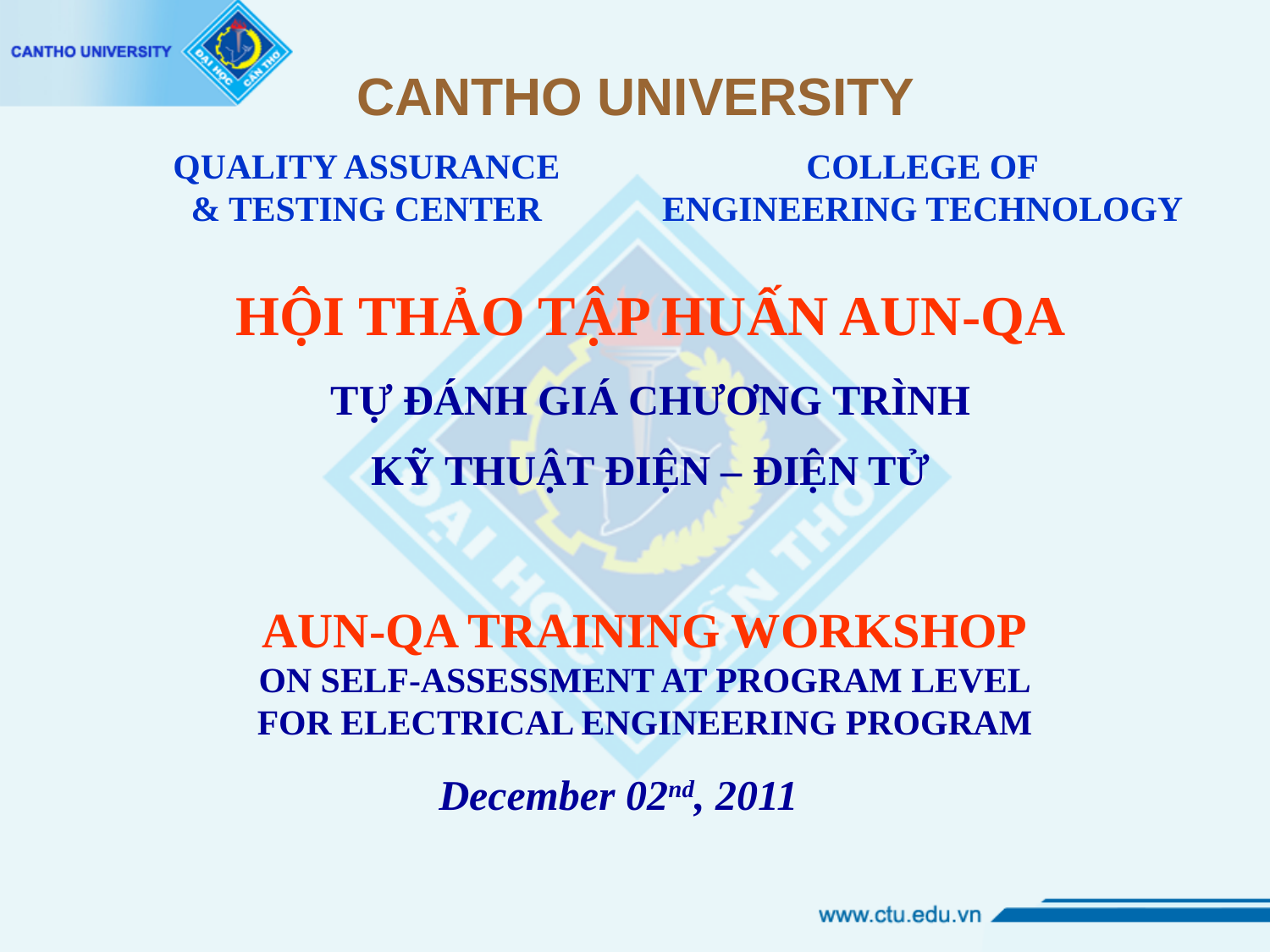

CANTHO UNIVERSITY
QUALITY ASSURANCE
& TESTING CENTER
COLLEGE OF
ENGINEERING TECHNOLOGY
HỘI THẢO TẬP HUẤN AUN-QA
TỰ ĐÁNH GIÁ CHƯƠNG TRÌNH
KỸ THUẬT ĐIỆN – ĐIỆN TỬ
AUN-QA TRAINING WORKSHOP
ON SELF-ASSESSMENT AT PROGRAM LEVEL
FOR ELECTRICAL ENGINEERING PROGRAM

December 02nd, 2011